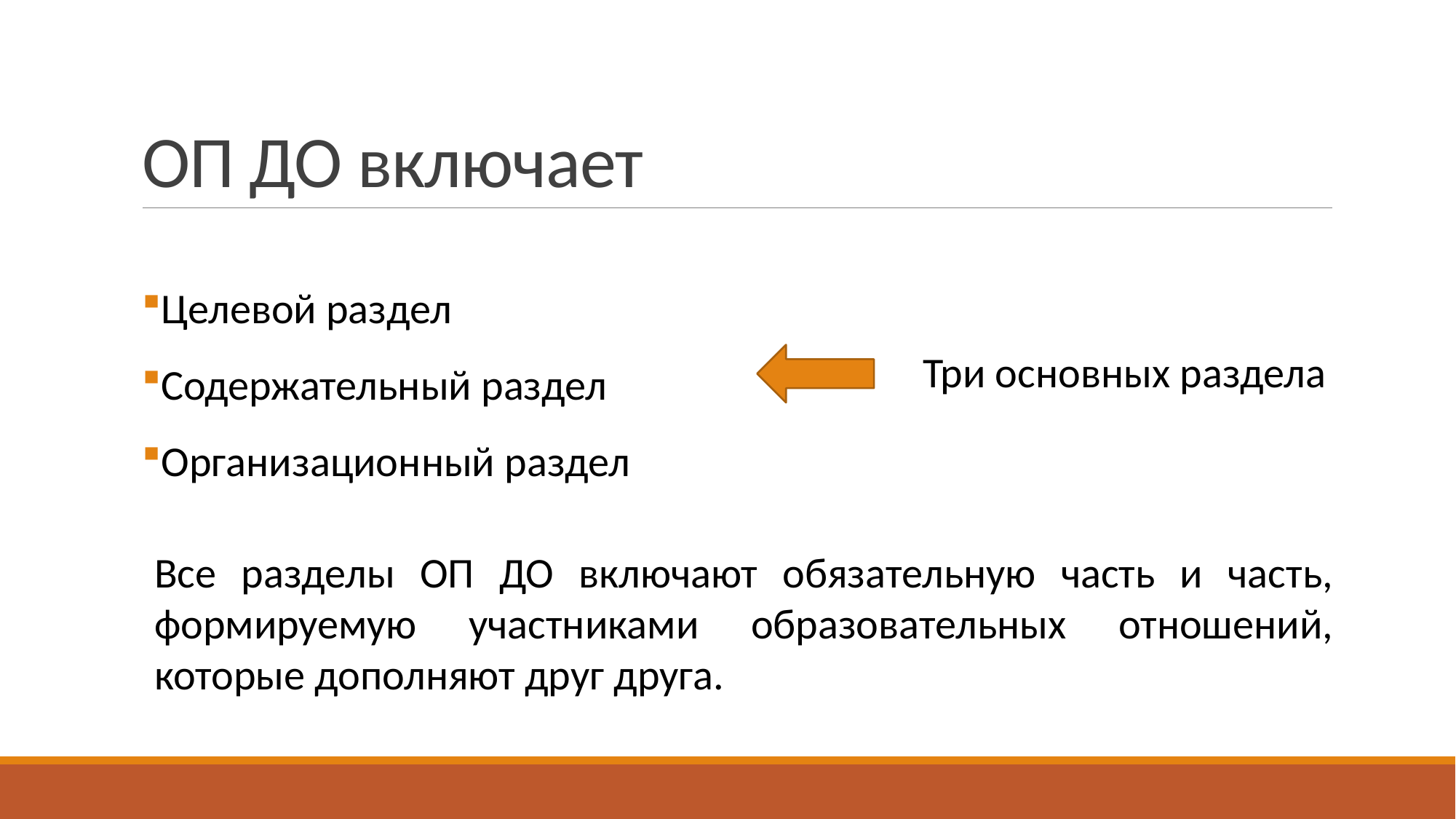

# ОП ДО включает
Целевой раздел
Содержательный раздел
Организационный раздел
Три основных раздела

Все разделы ОП ДО включают обязательную часть и часть, формируемую участниками образовательных отношений, которые дополняют друг друга.